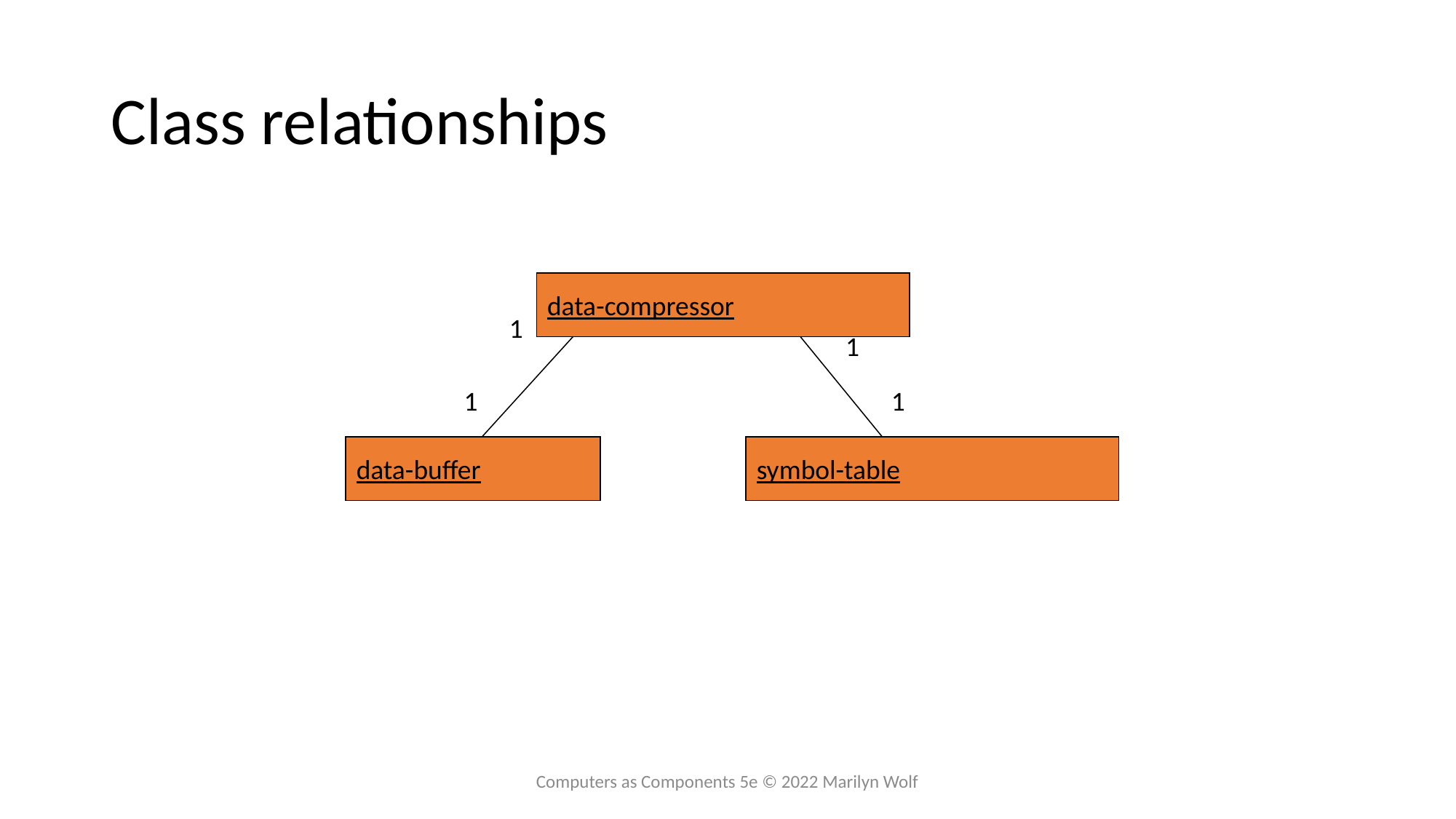

# Class relationships
data-compressor
1
1

1
1
data-buffer
symbol-table
Computers as Components 5e © 2022 Marilyn Wolf